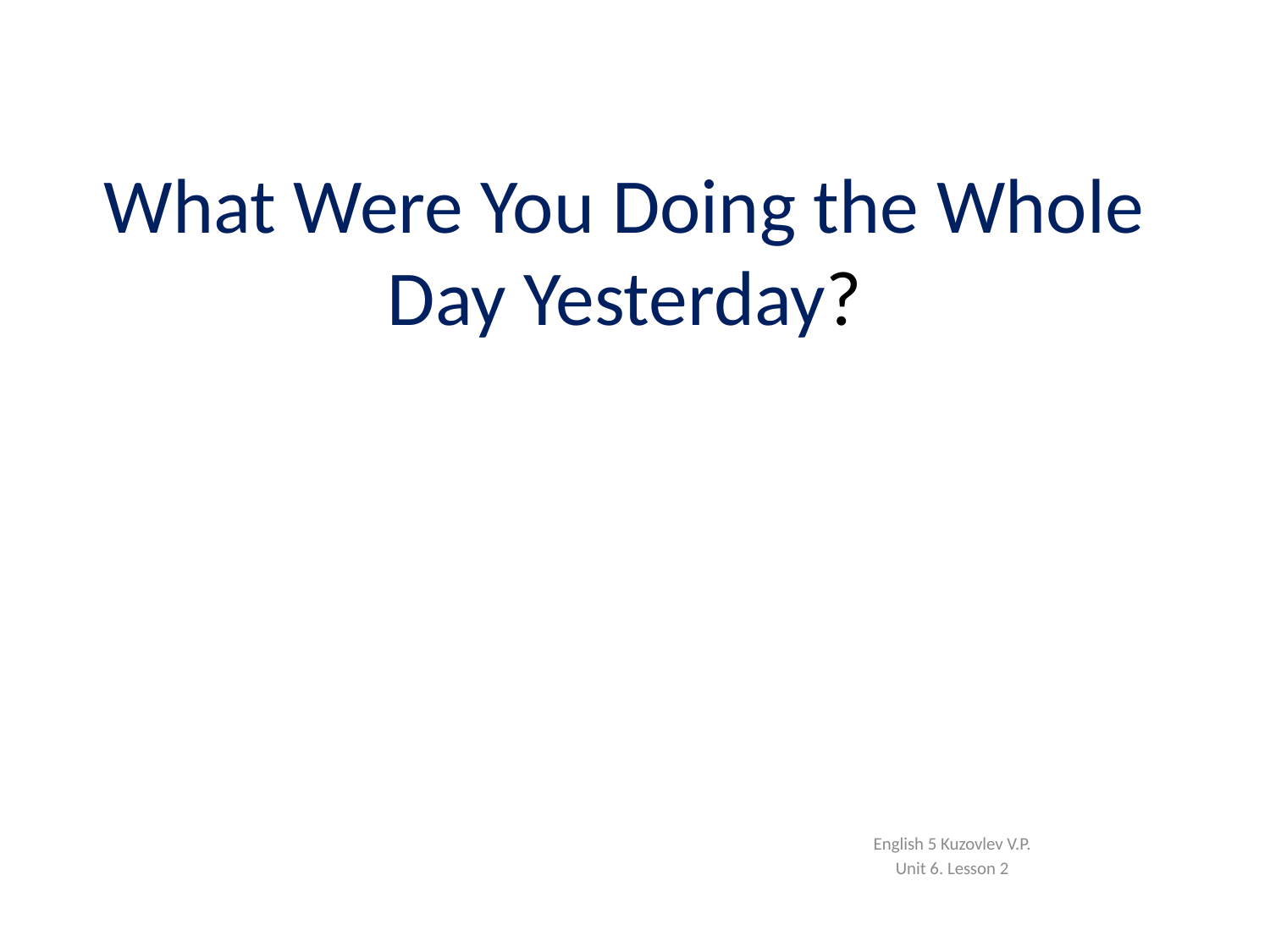

# What Were You Doing the Whole Day Yesterday?
English 5 Kuzovlev V.P.
Unit 6. Lesson 2